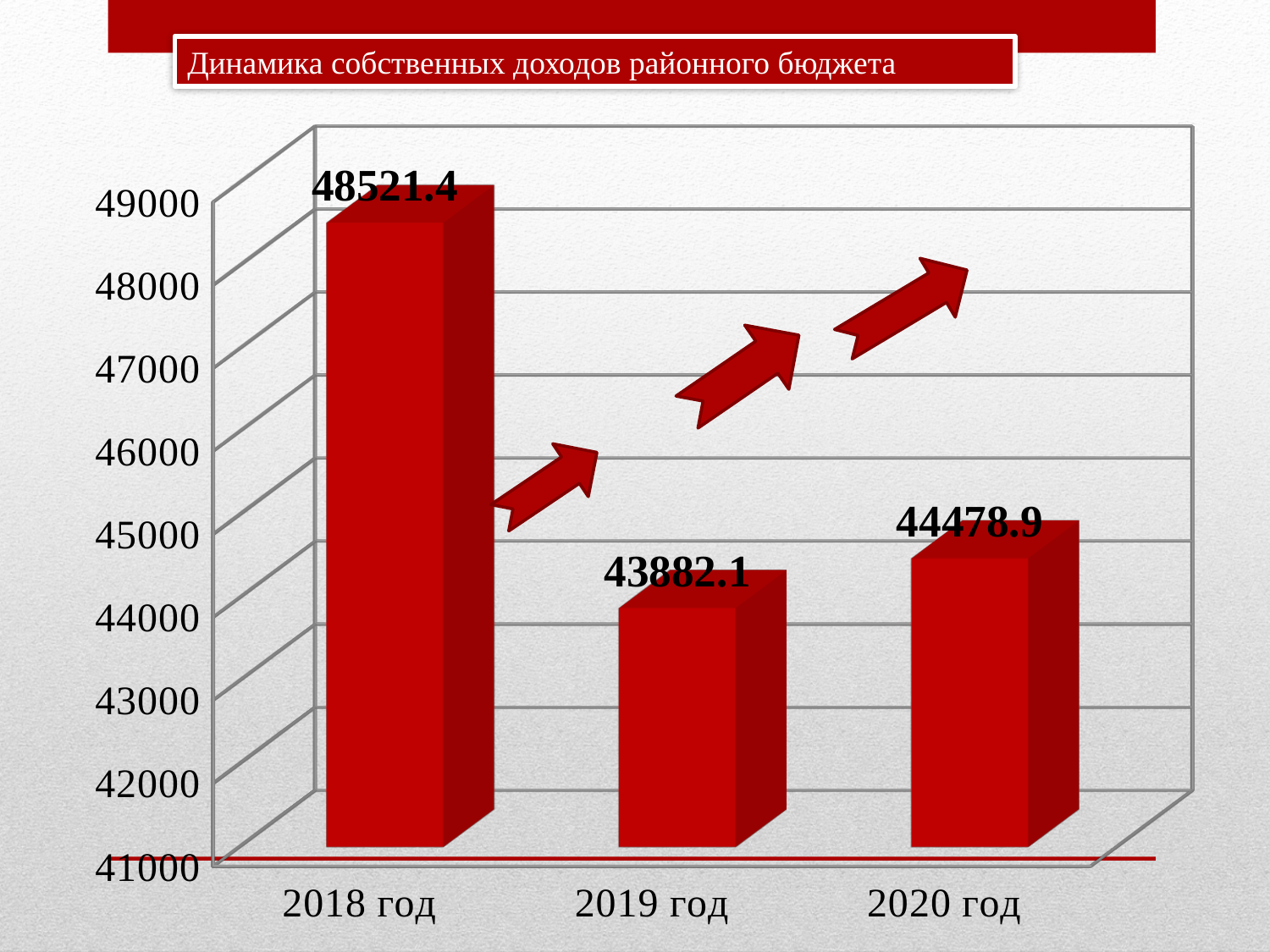

Динамика собственных доходов районного бюджета

[unsupported chart]